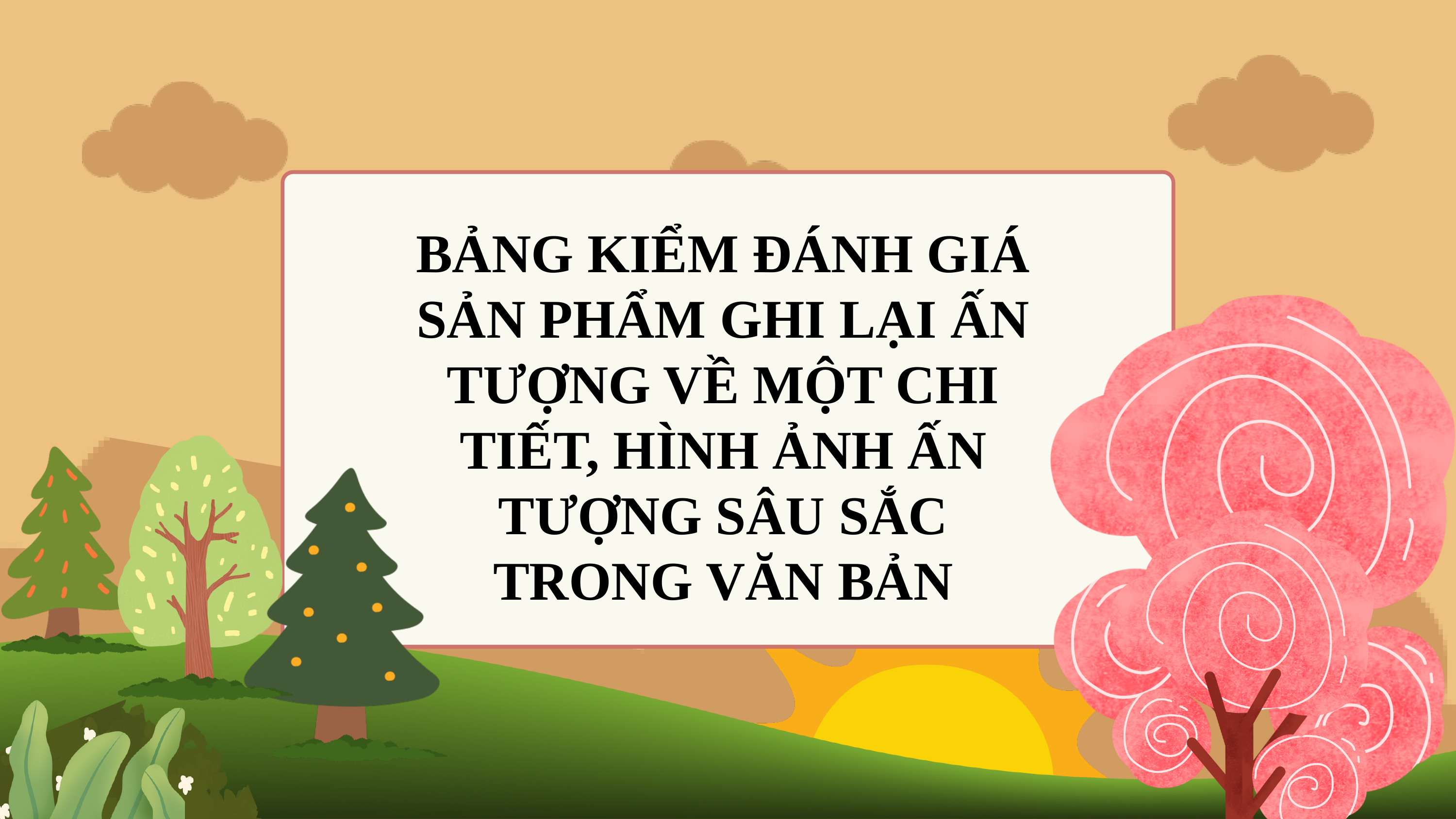

BẢNG KIỂM ĐÁNH GIÁ SẢN PHẨM GHI LẠI ẤN TƯỢNG VỀ MỘT CHI TIẾT, HÌNH ẢNH ẤN TƯỢNG SÂU SẮC TRONG VĂN BẢN